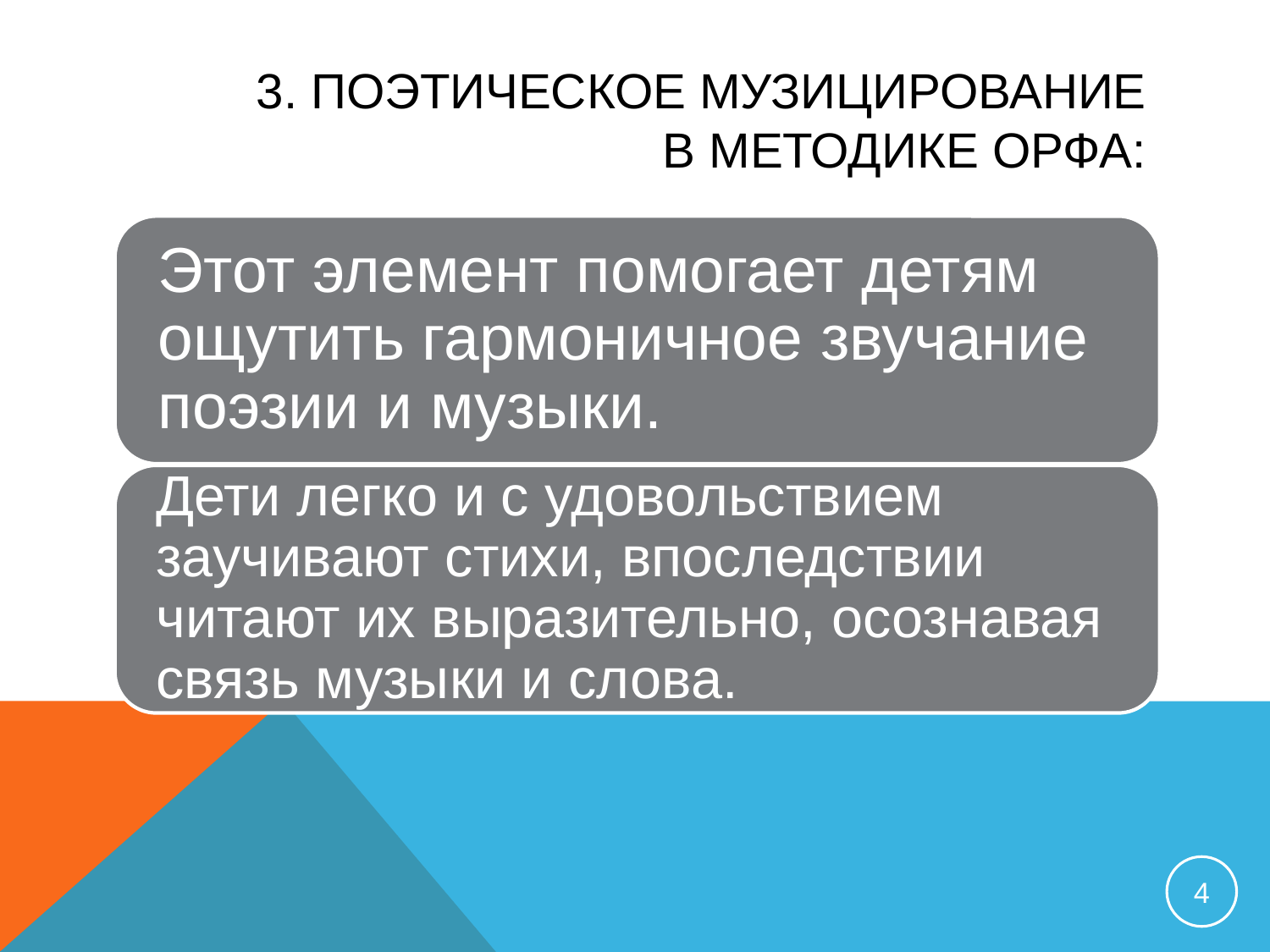

# 3. Поэтическое музицирование в методике Орфа:
Этот элемент помогает детям ощутить гармоничное звучание поэзии и музыки.
Дети легко и с удовольствием заучивают стихи, впоследствии читают их выразительно, осознавая связь музыки и слова.
4